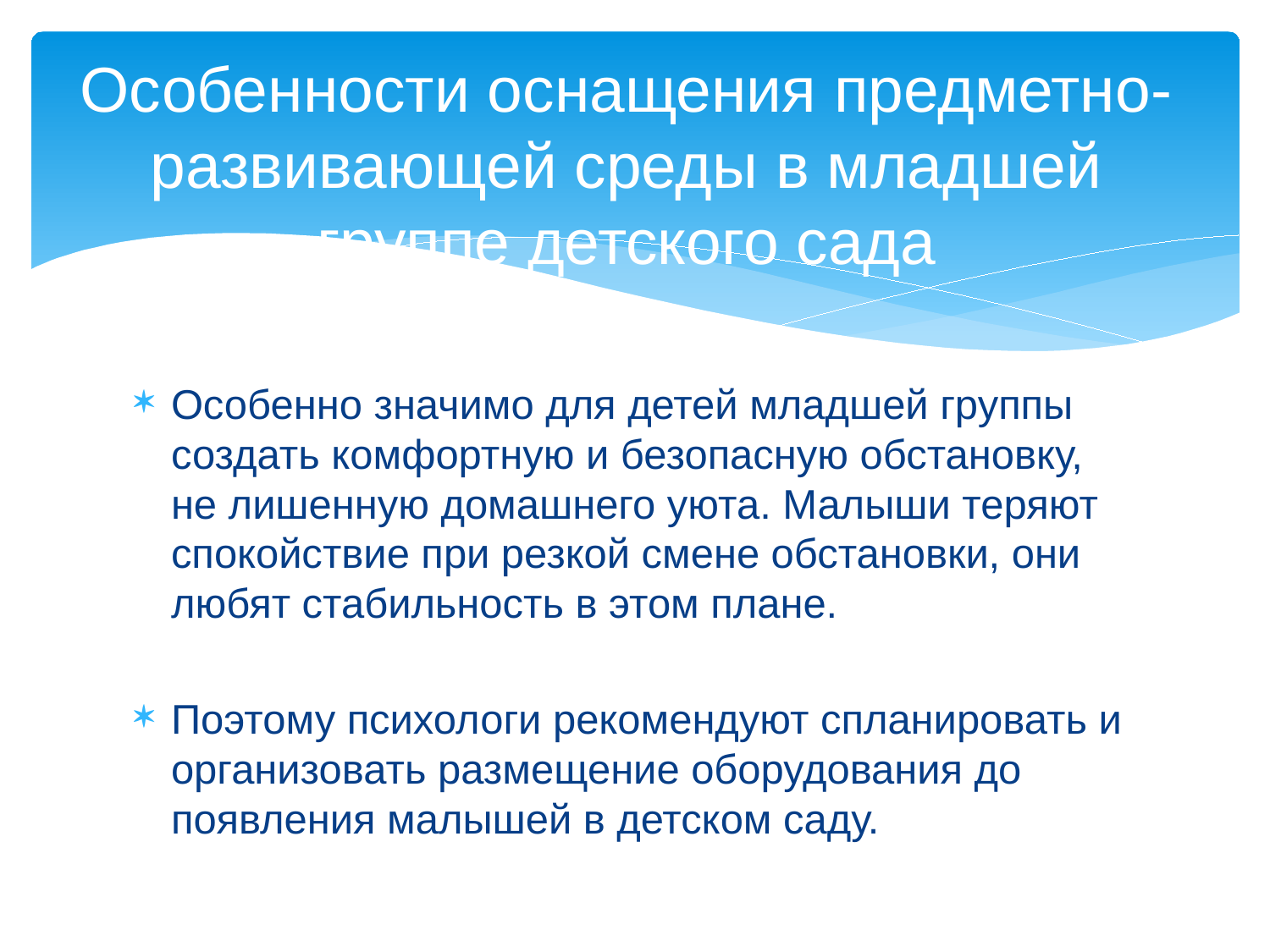

# Особенности оснащения предметно-развивающей среды в младшей группе детского сада
Особенно значимо для детей младшей группы создать комфортную и безопасную обстановку, не лишенную домашнего уюта. Малыши теряют спокойствие при резкой смене обстановки, они любят стабильность в этом плане.

Поэтому психологи рекомендуют спланировать и организовать размещение оборудования до появления малышей в детском саду.